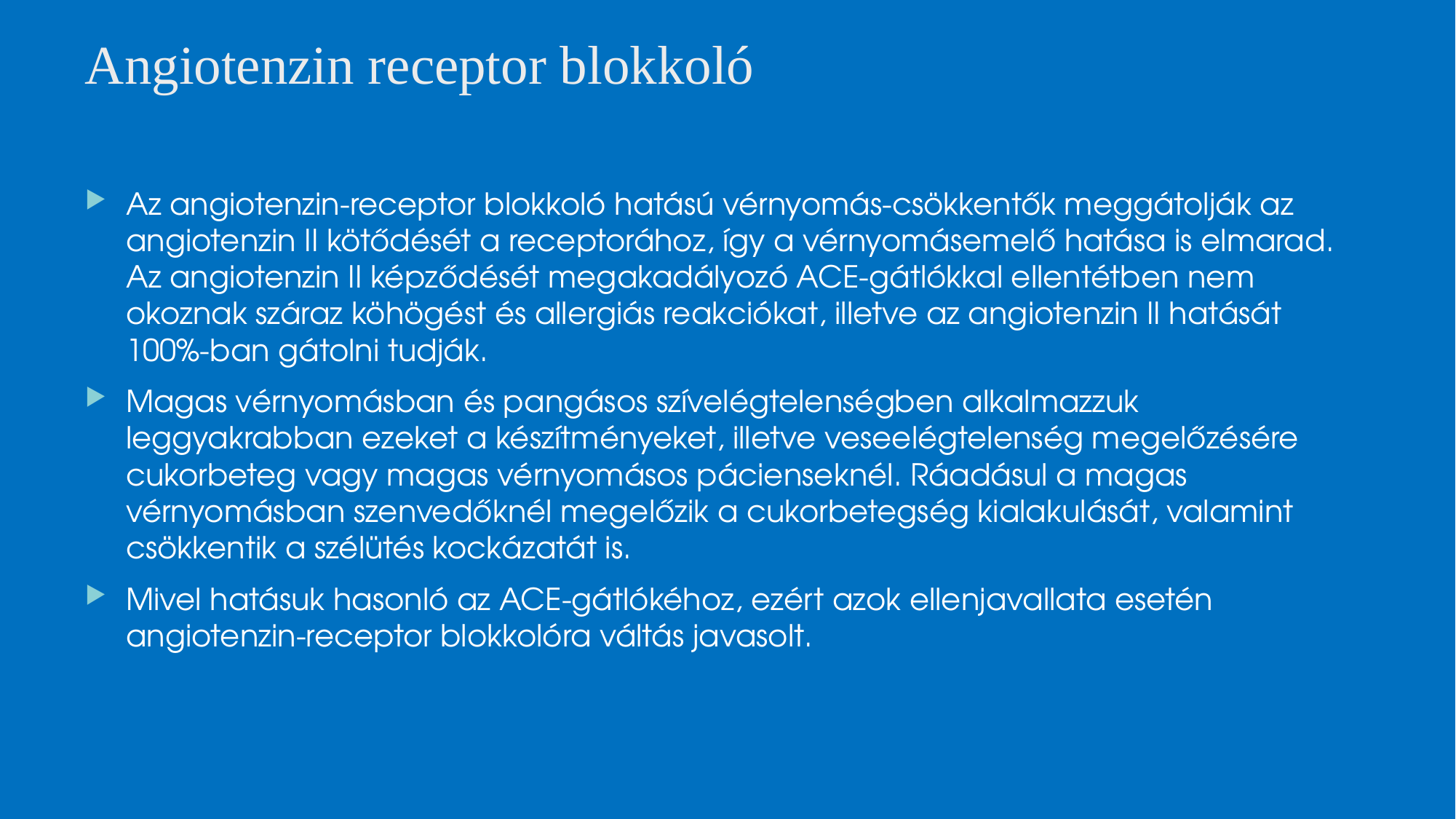

# Angiotenzin receptor blokkoló
Az angiotenzin-receptor blokkoló hatású vérnyomás-csökkentők meggátolják az angiotenzin II kötődését a receptorához, így a vérnyomásemelő hatása is elmarad.
Az angiotenzin II képződését megakadályozó ACE-gátlókkal ellentétben nem okoznak száraz köhögést és allergiás reakciókat, illetve az angiotenzin II hatását 100%-ban gátolni tudják.
Magas vérnyomásban és pangásos szívelégtelenségben alkalmazzuk leggyakrabban ezeket a készítményeket, illetve veseelégtelenség megelőzésére cukorbeteg vagy magas vérnyomásos pácienseknél. Ráadásul a magas vérnyomásban szenvedőknél megelőzik a cukorbetegség kialakulását, valamint csökkentik a szélütés kockázatát is.
Mivel hatásuk hasonló az ACE-gátlókéhoz, ezért azok ellenjavallata esetén angiotenzin-receptor blokkolóra váltás javasolt.